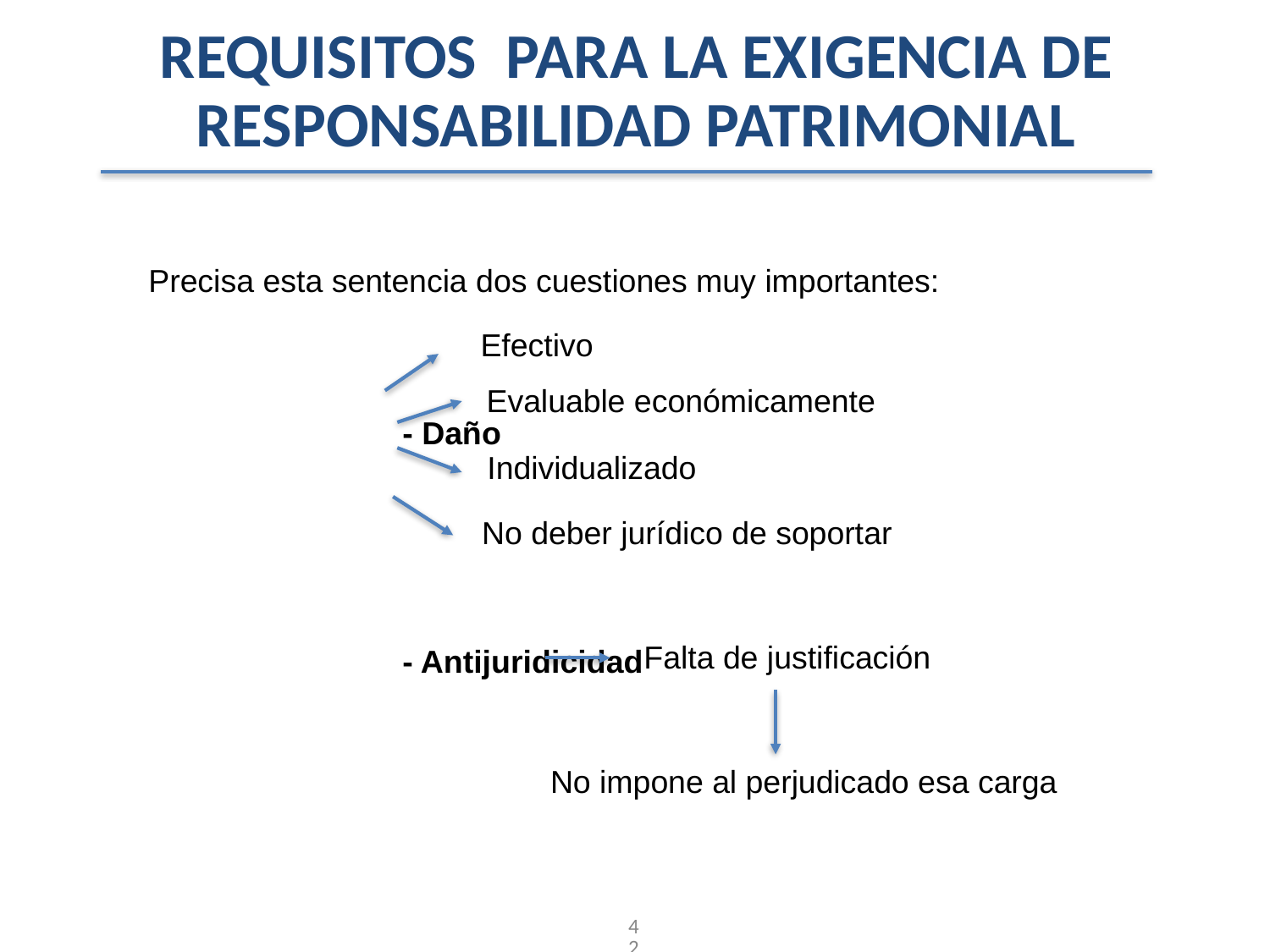

REQUISITOS  PARA LA EXIGENCIA DE RESPONSABILIDAD PATRIMONIAL

Precisa esta sentencia dos cuestiones muy importantes:

		- Daño

		- Antijuridicidad
Efectivo

Evaluable económicamente

Individualizado

No deber jurídico de soportar
Falta de justificación

No impone al perjudicado esa carga
42